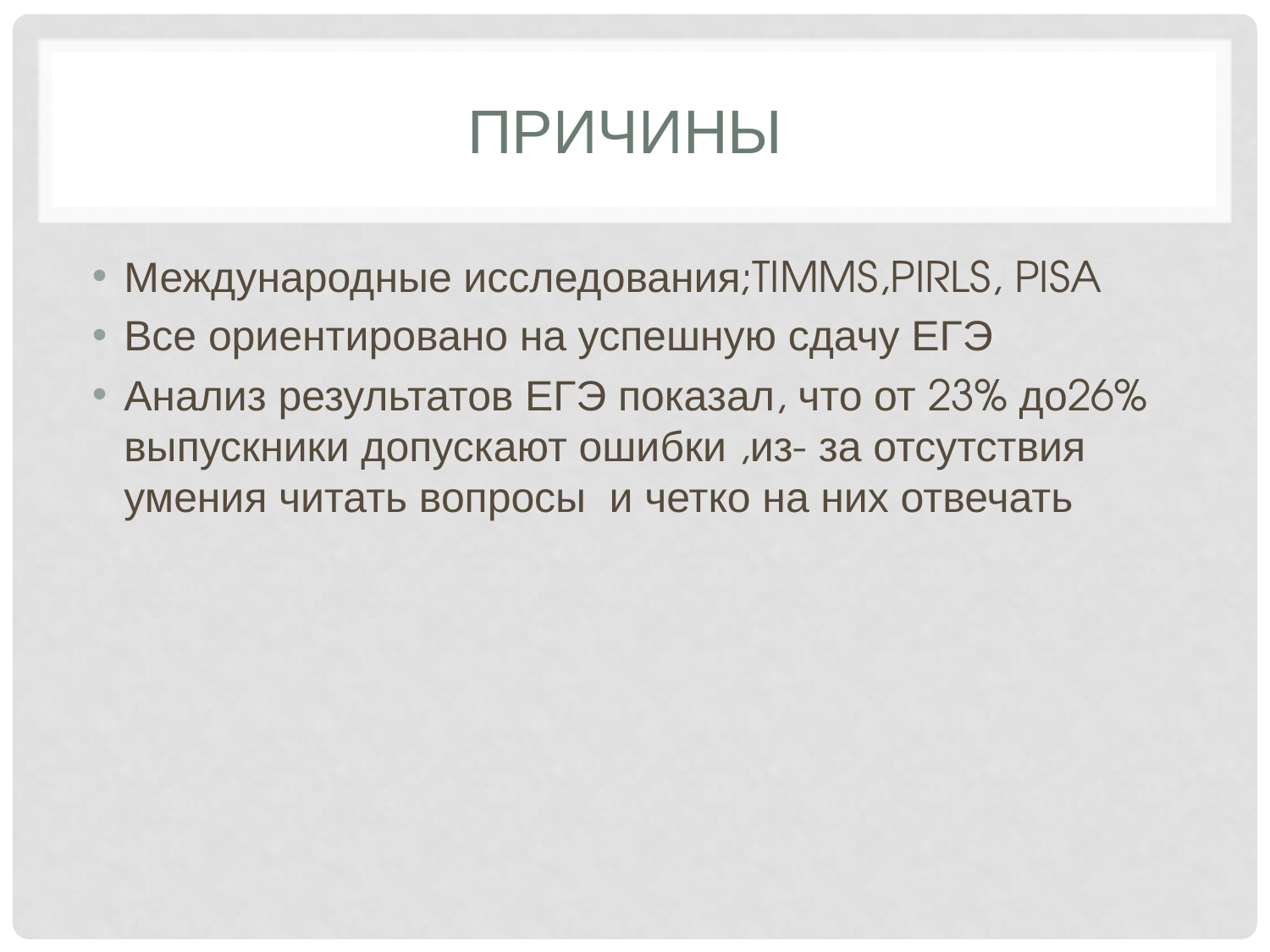

# Причины
Международные исследования;TIMMS,PIRLS, PISA
Все ориентировано на успешную сдачу ЕГЭ
Анализ результатов ЕГЭ показал, что от 23% до26% выпускники допускают ошибки ,из- за отсутствия умения читать вопросы  и четко на них отвечать